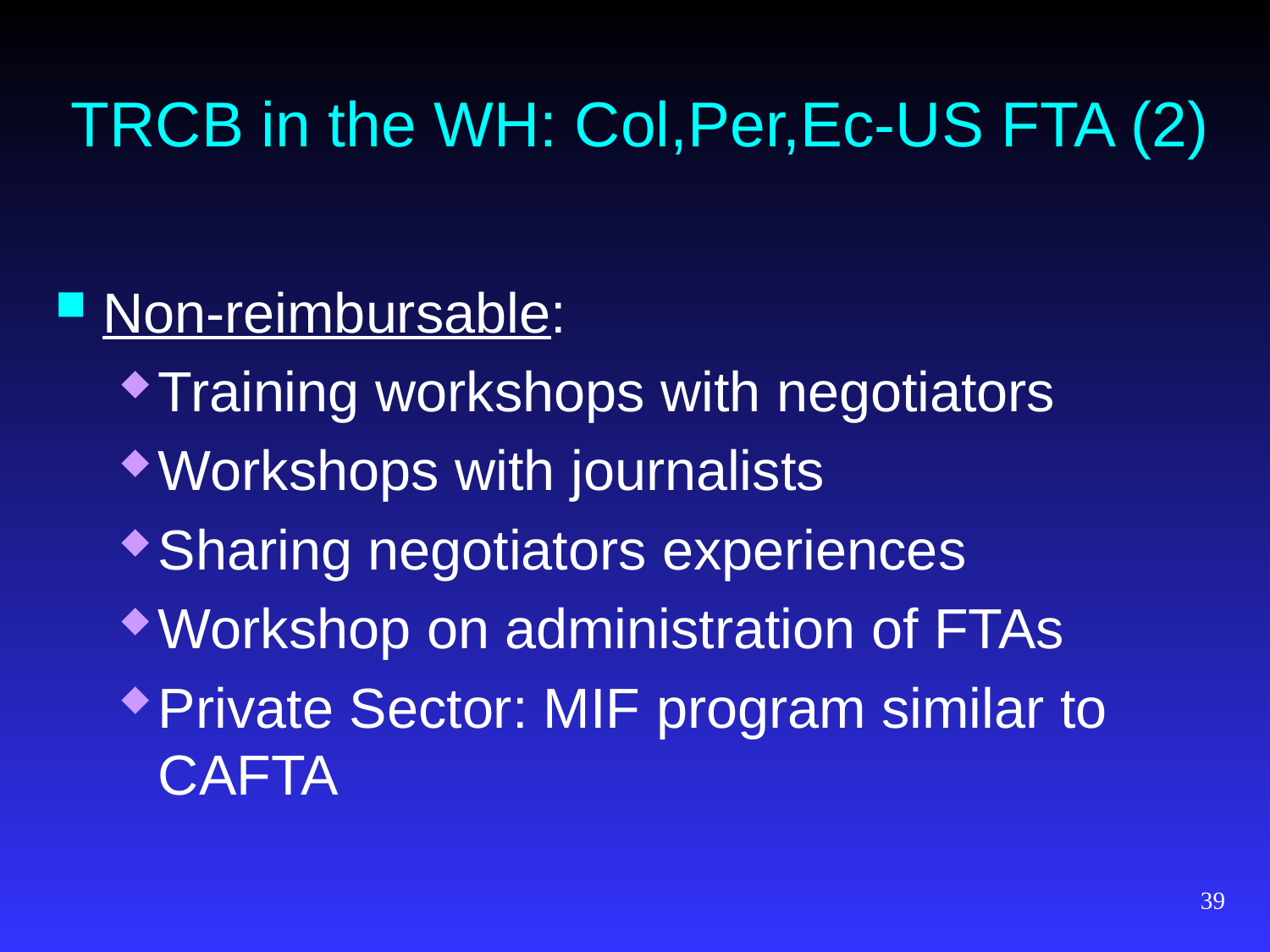

# TRCB in the WH: Col,Per,Ec-US FTA (2)
Non-reimbursable:
Training workshops with negotiators
Workshops with journalists
Sharing negotiators experiences
Workshop on administration of FTAs
Private Sector: MIF program similar to CAFTA
39